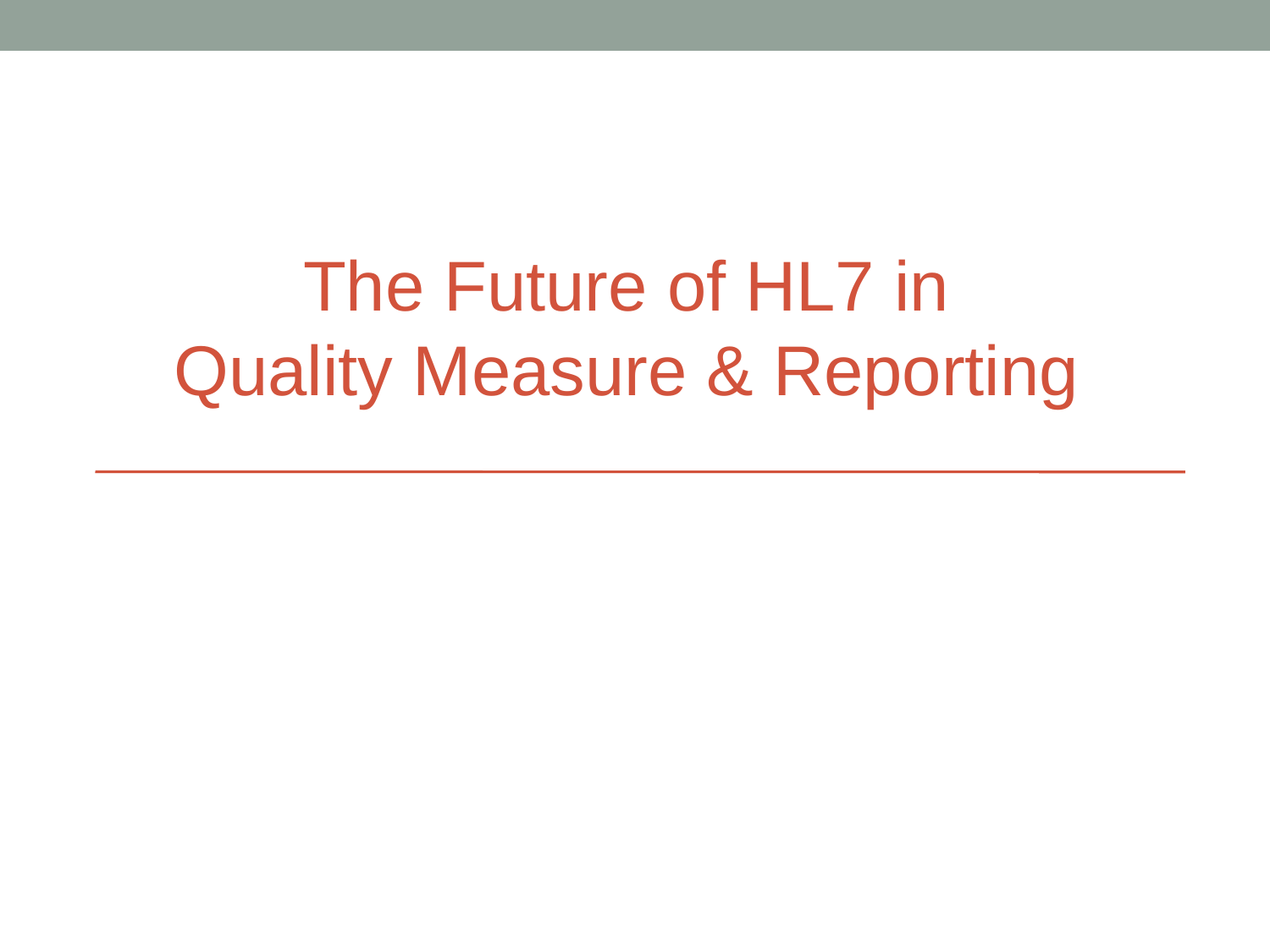

The Future of HL7 in
Quality Measure & Reporting